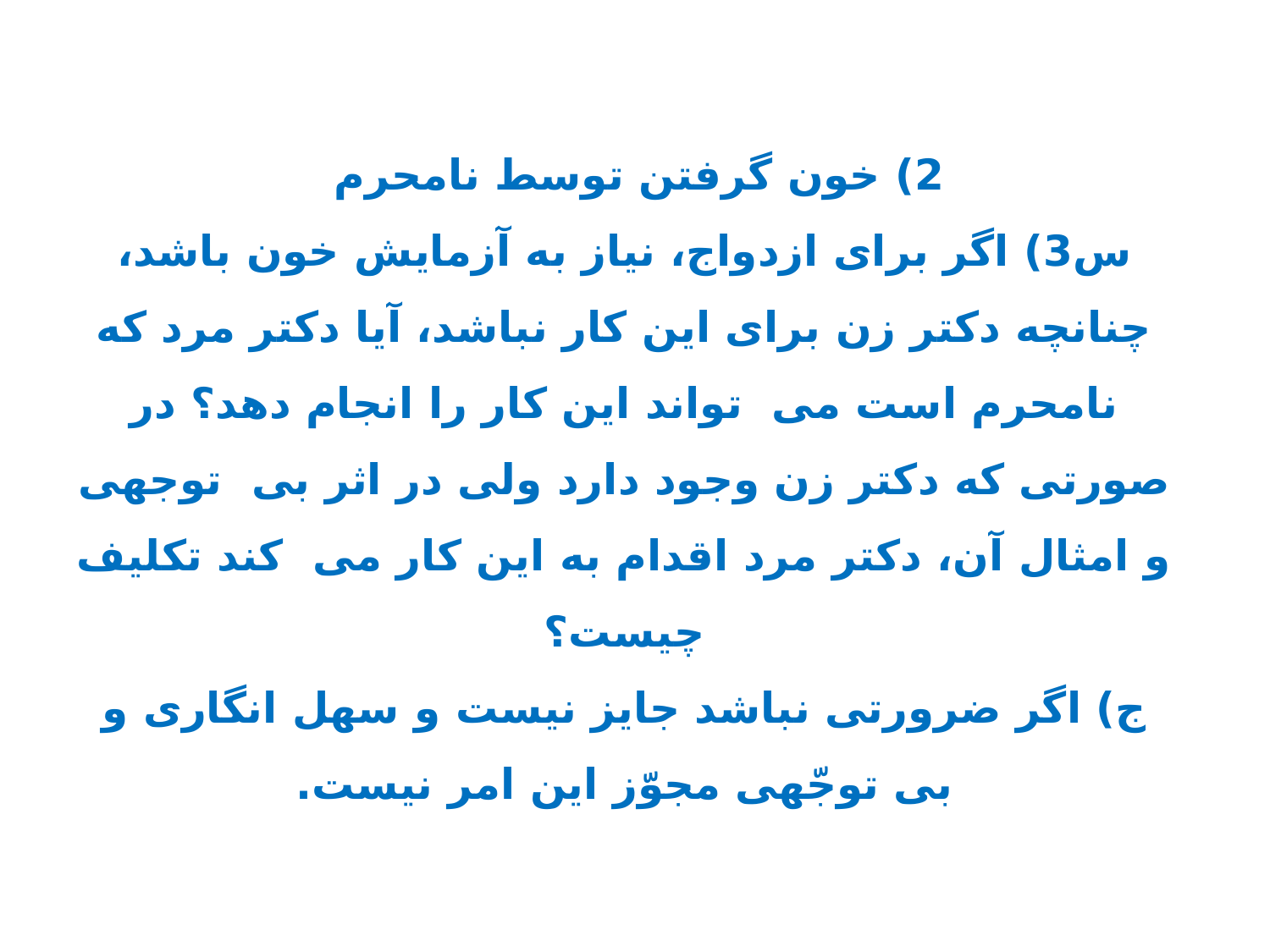

2) خون گرفتن توسط نامحرم
س3) اگر برای ازدواج، نیاز به آزمایش خون باشد، چنانچه دکتر زن برای این کار نباشد، آیا دکتر مرد که نامحرم است می  تواند این کار را انجام دهد؟ در صورتی که دکتر زن وجود دارد ولی در اثر بی  توجهی و امثال آن، دکتر مرد اقدام به این کار می  کند تکلیف چیست؟
ج) اگر ضرورتی نباشد جایز نیست و سهل انگاری و بی توجّهی مجوّز این امر نیست.